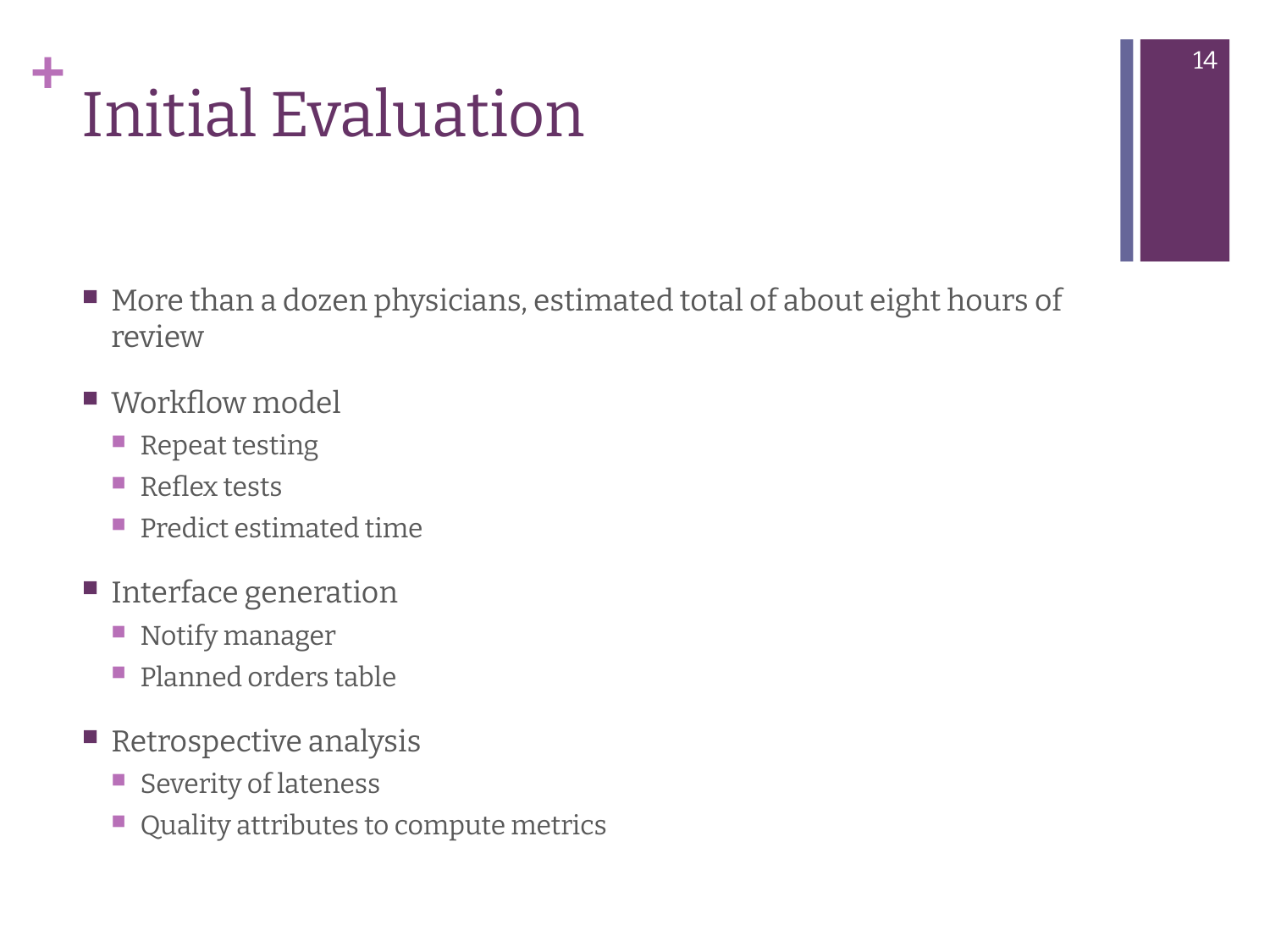

14
# Initial Evaluation
More than a dozen physicians, estimated total of about eight hours of review
Workflow model
Repeat testing
Reflex tests
Predict estimated time
Interface generation
Notify manager
Planned orders table
Retrospective analysis
Severity of lateness
Quality attributes to compute metrics